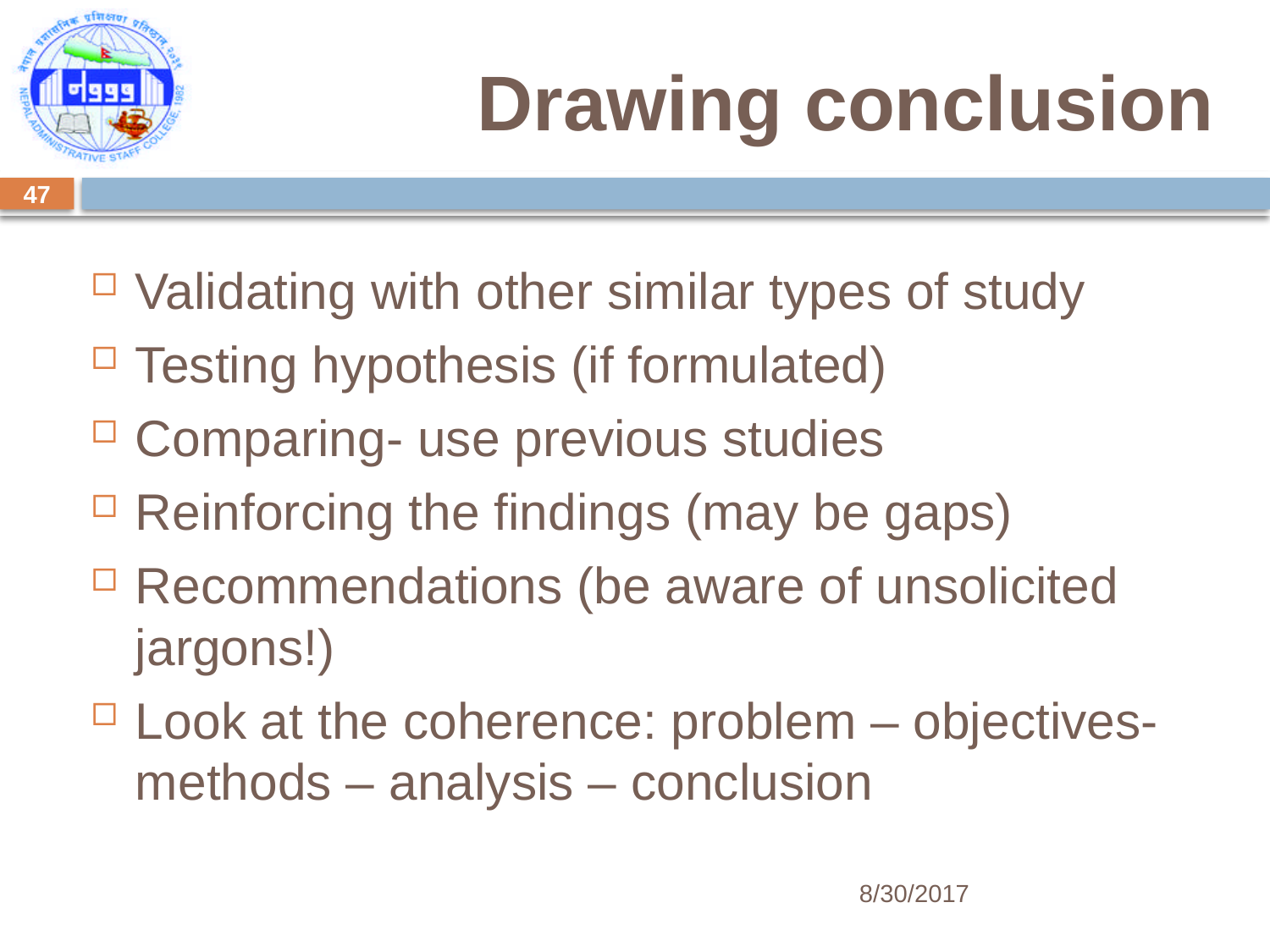

# Drawing conclusion
47
Validating with other similar types of study
Testing hypothesis (if formulated)
Comparing- use previous studies
Reinforcing the findings (may be gaps)
Recommendations (be aware of unsolicited jargons!)
Look at the coherence: problem – objectives- methods – analysis – conclusion

8/30/2017